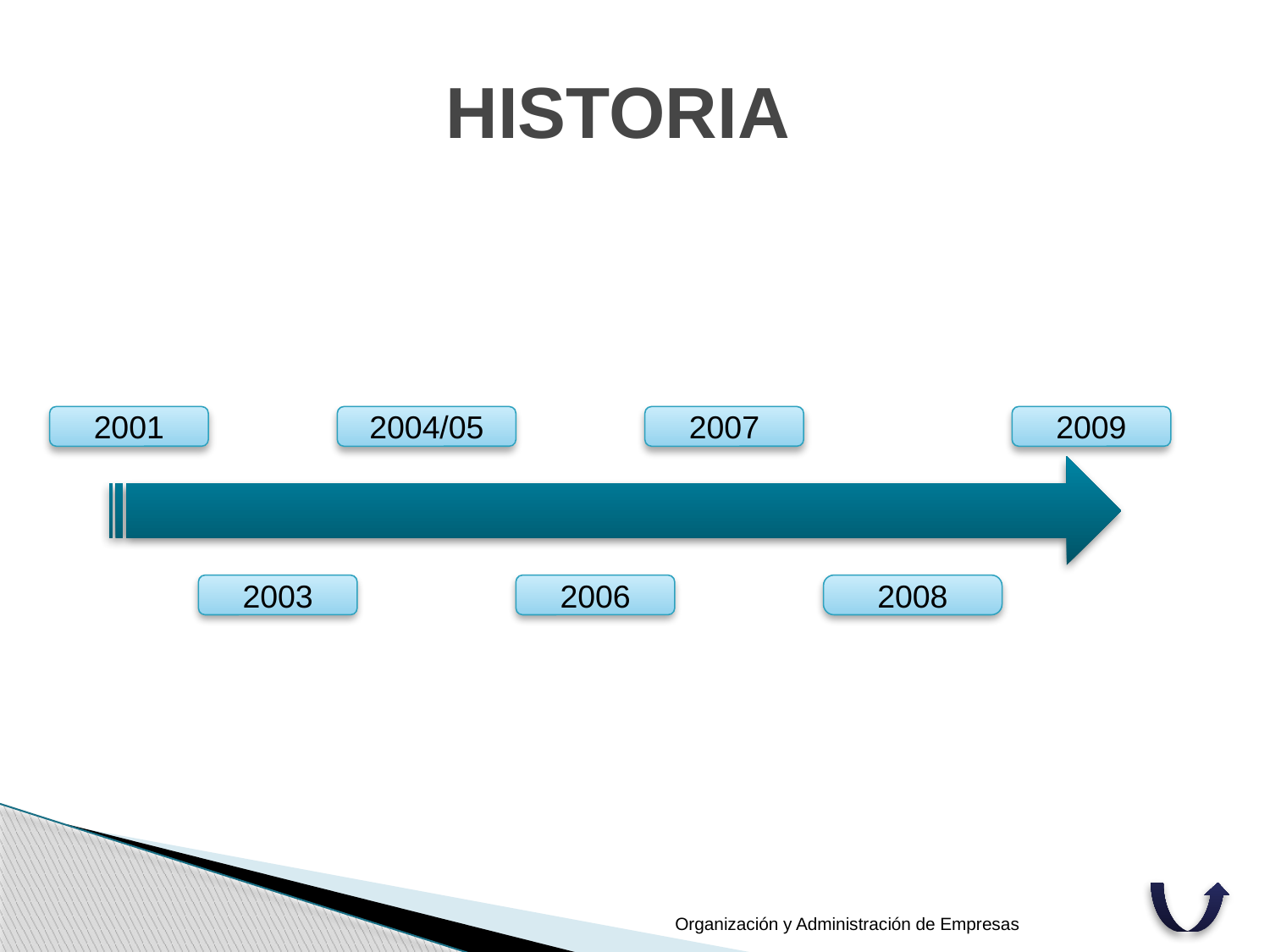

# HISTORIA
2001
2004/05
2007
2009

2003
2006
2008

Organización y Administración de Empresas